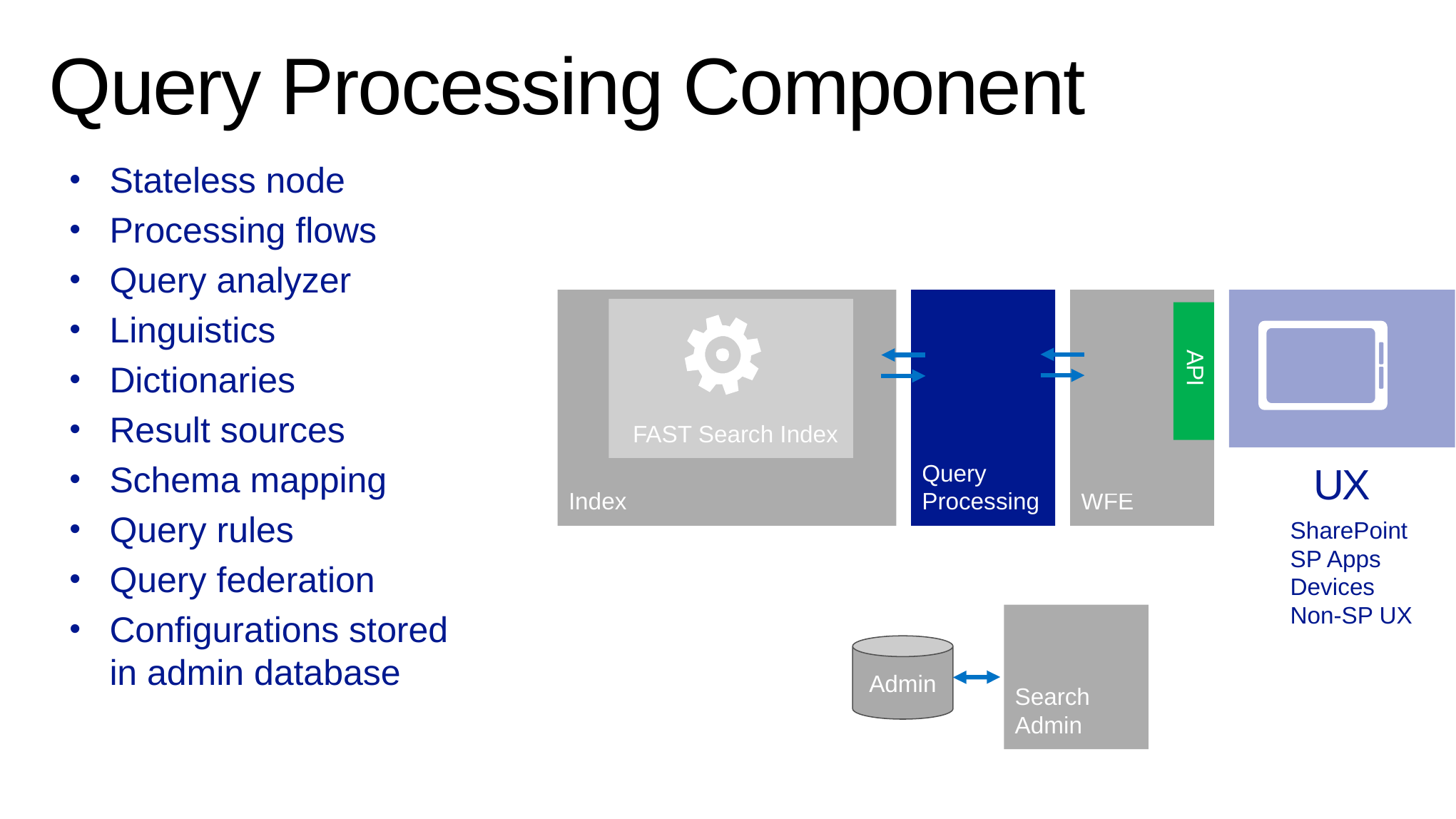

# Query Processing Component
Stateless node
Processing flows
Query analyzer
Linguistics
Dictionaries
Result sources
Schema mapping
Query rules
Query federation
Configurations stored in admin database

UX
Index

Query
Processing
WFE
  FAST Search Index

API

SharePoint
SP Apps
Devices
Non-SP UX
Search
Admin
Admin